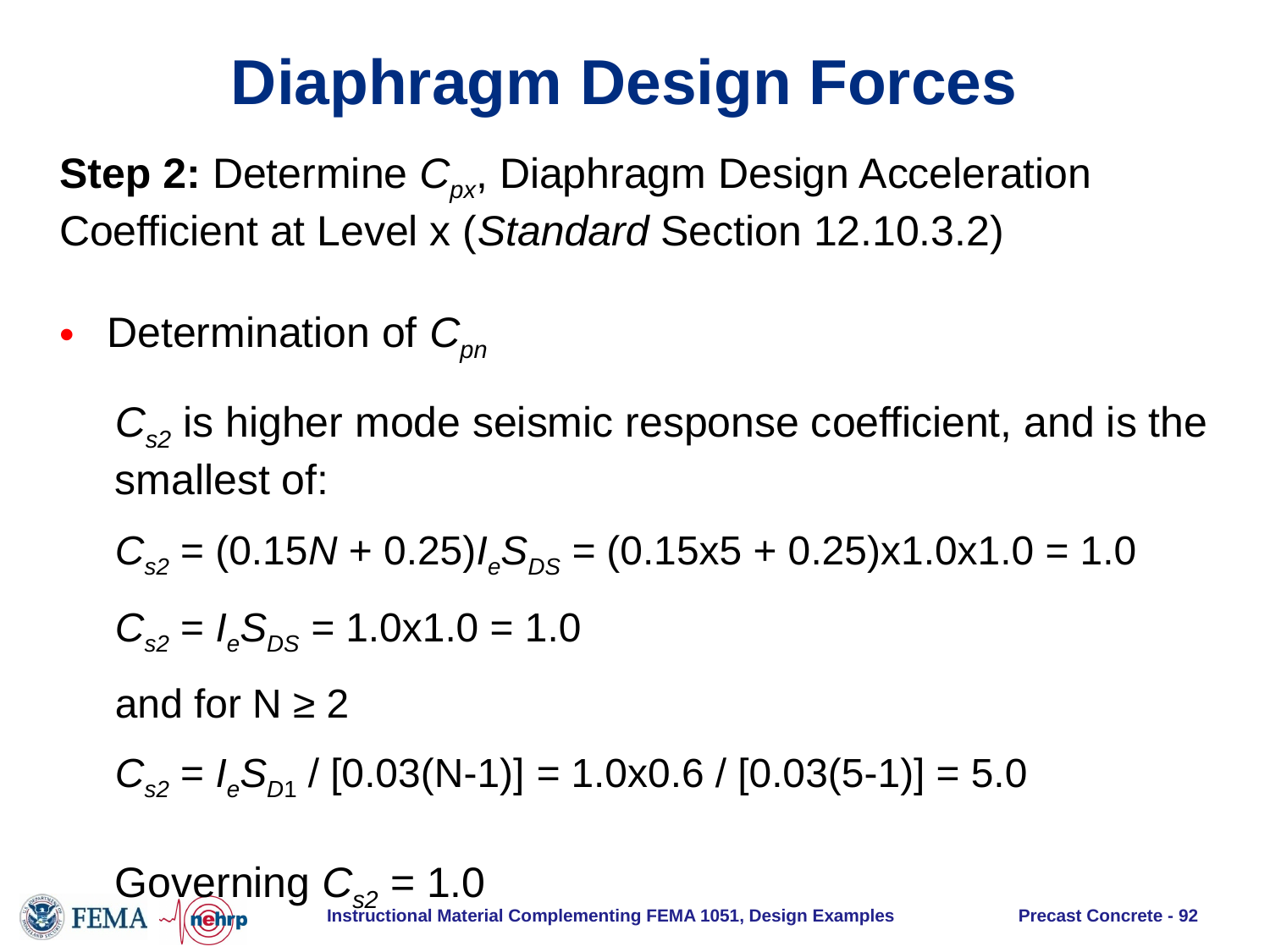

# Diaphragm Design Forces
Step 2: Determine Cpx, Diaphragm Design Acceleration Coefficient at Level x (Standard Section 12.10.3.2)

Determination of Cpn
Cs2 is higher mode seismic response coefficient, and is the smallest of:
Cs2 = (0.15N + 0.25)IeSDS = (0.15x5 + 0.25)x1.0x1.0 = 1.0
Cs2 = IeSDS = 1.0x1.0 = 1.0
and for N ≥ 2
Cs2 = IeSD1 / [0.03(N-1)] = 1.0x0.6 / [0.03(5-1)] = 5.0
Governing Cs2 = 1.0